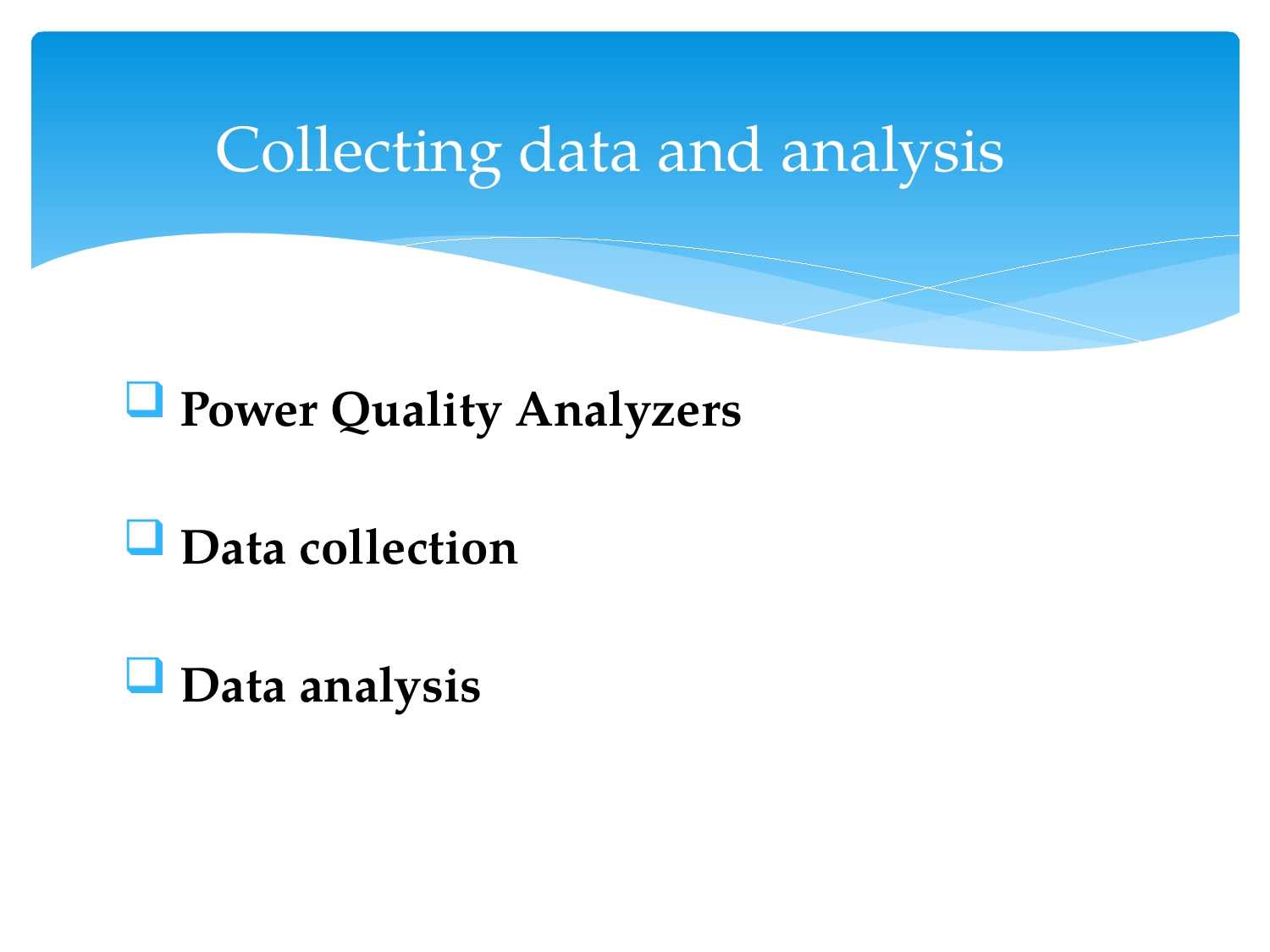

Collecting data and analysis
 Power Quality Analyzers

 Data collection

 Data analysis